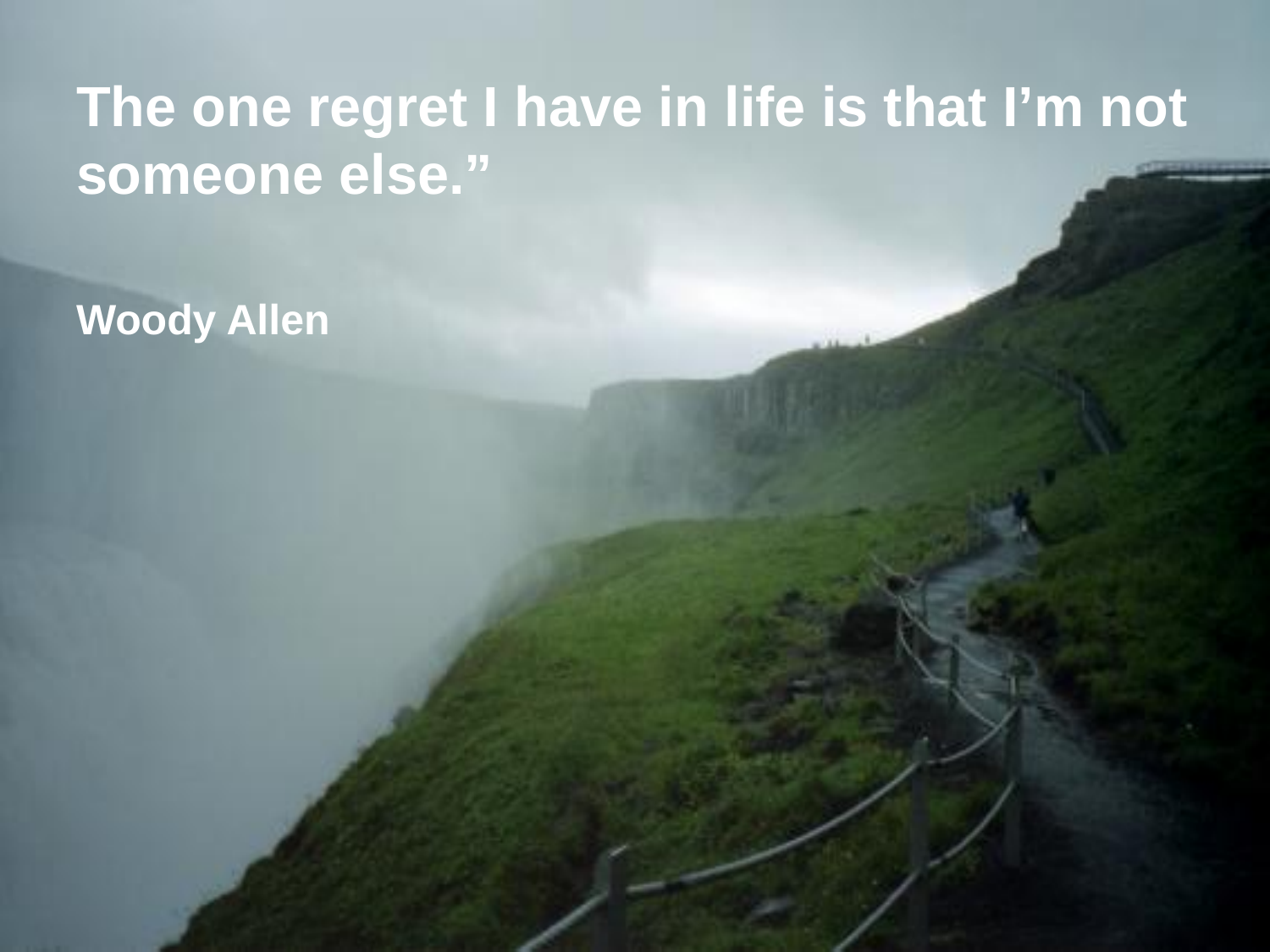

The one regret I have in life is that I’m not someone else.”

Woody Allen